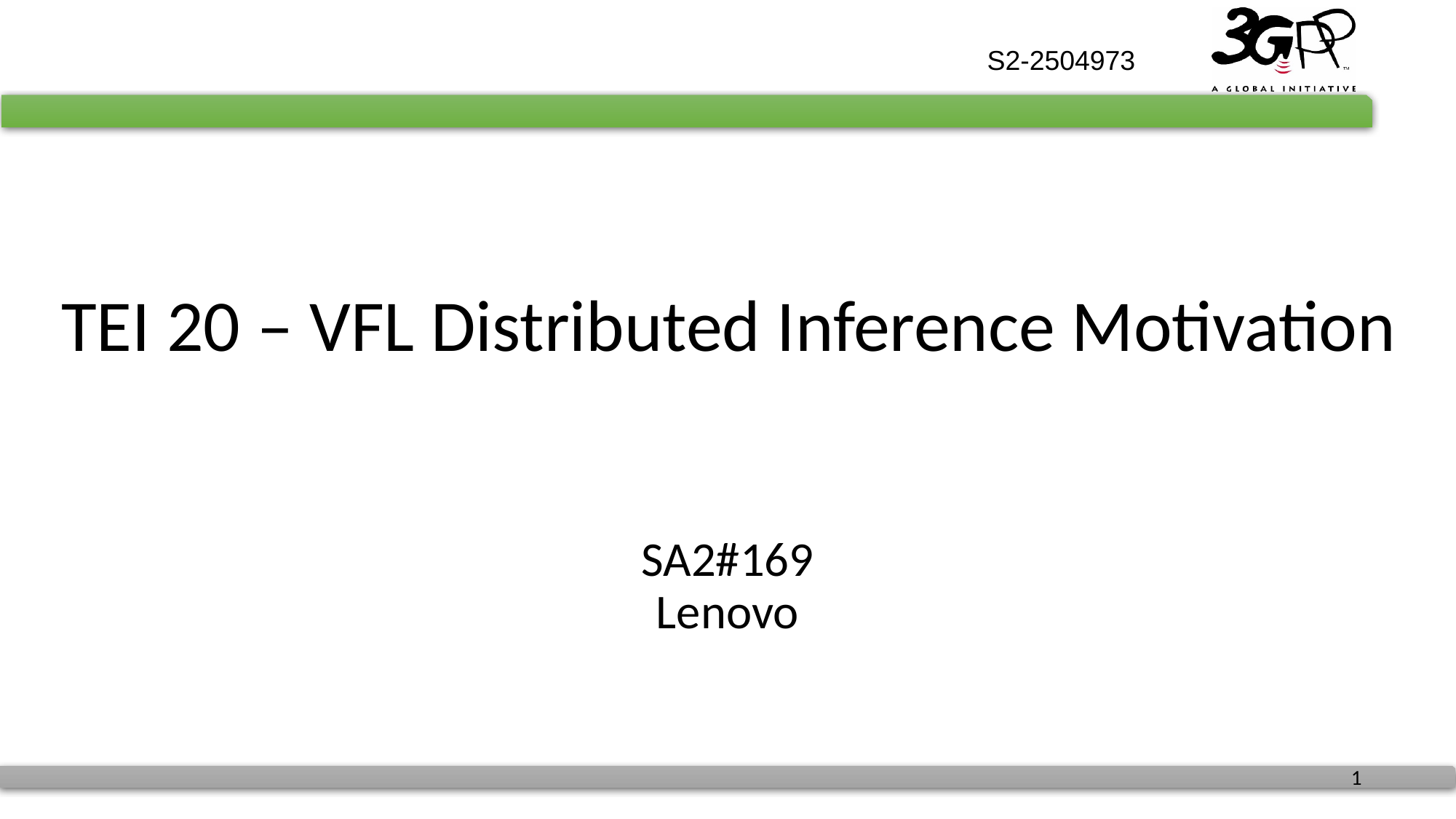

S2-2504973
# TEI 20 – VFL Distributed Inference Motivation
SA2#169
Lenovo